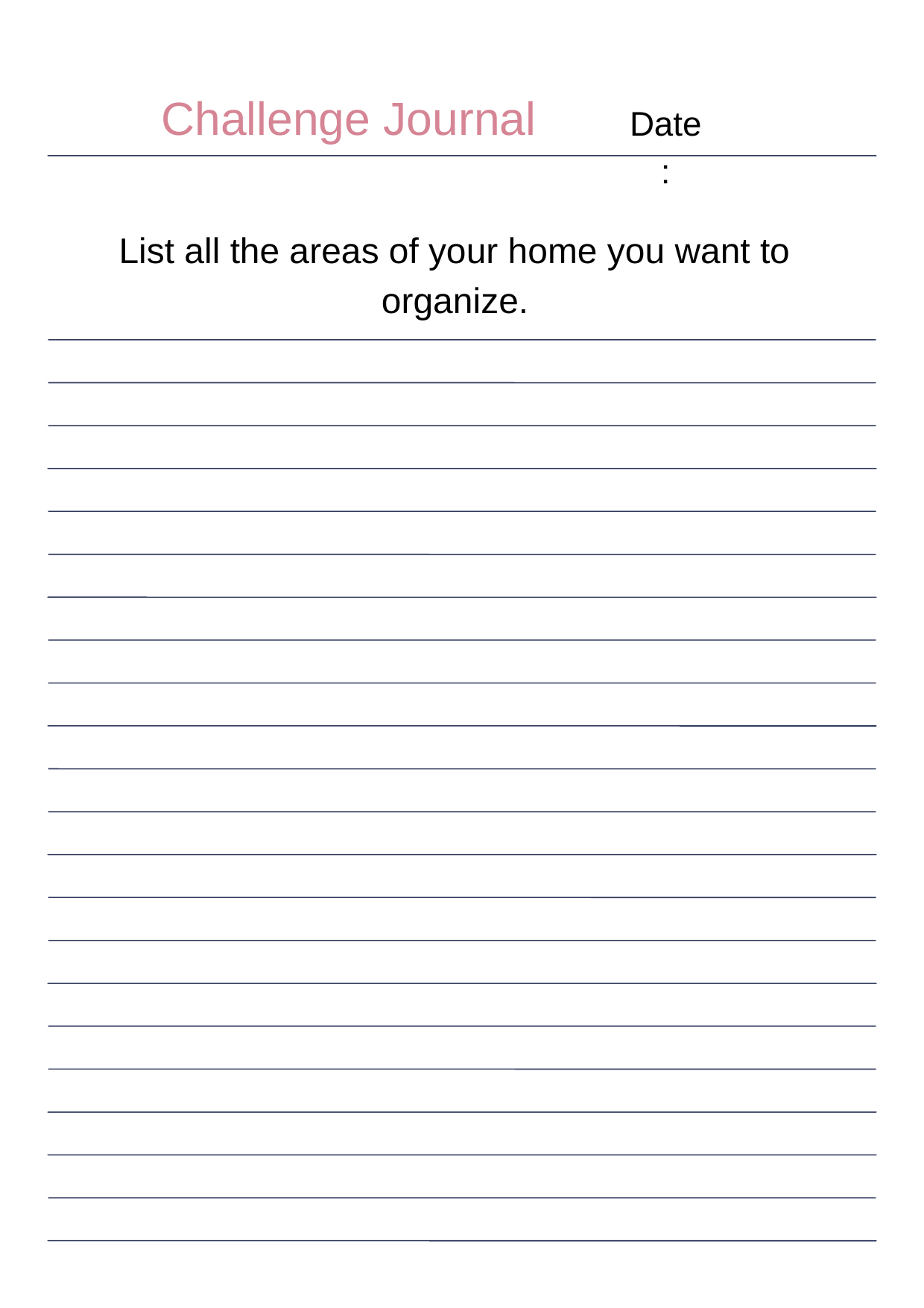

Challenge Journal
Date:

List all the areas of your home you want to organize.